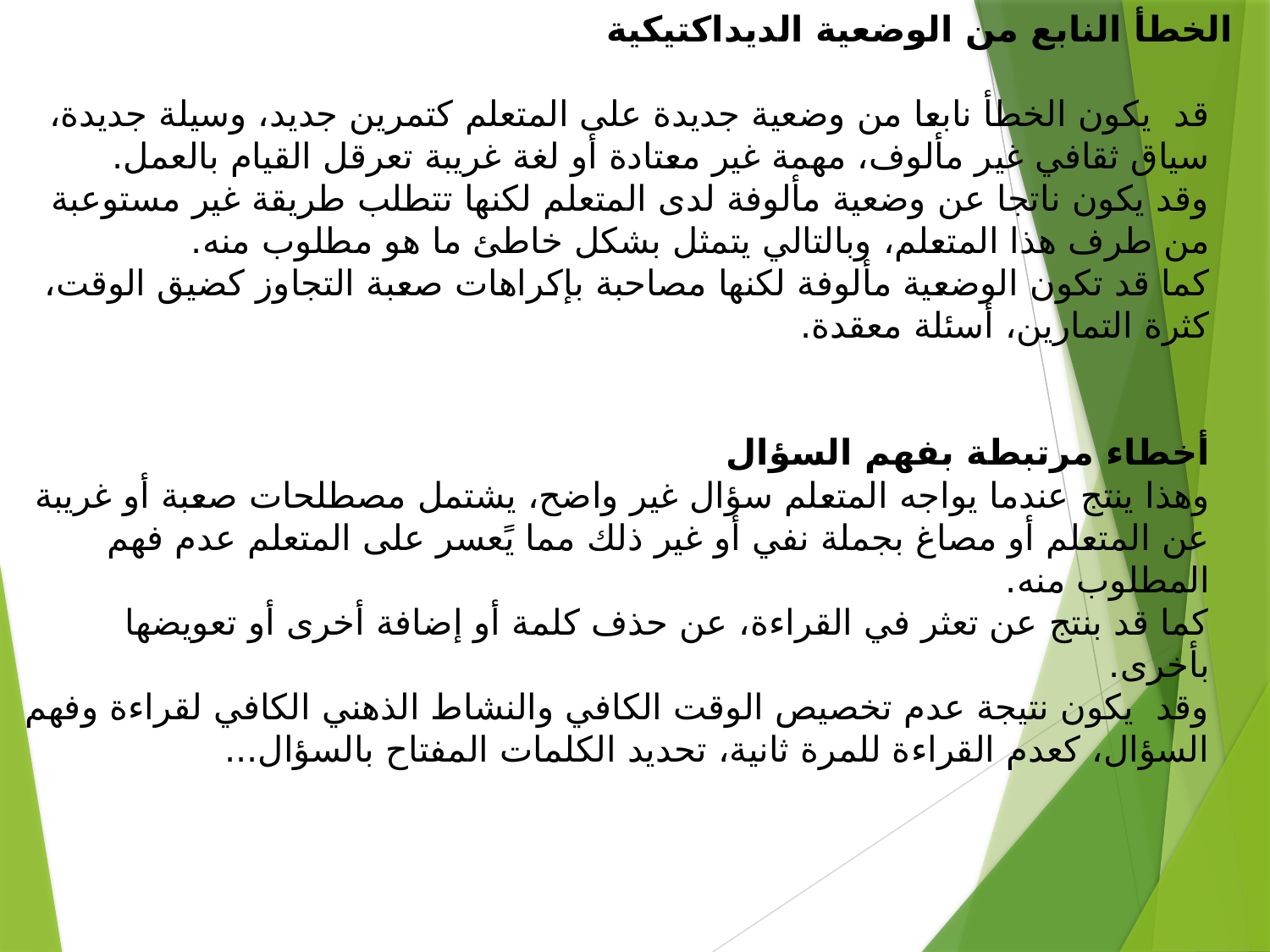

# الخطأ النابع من الوضعية الديداكتيكية قد  يكون الخطأ نابعا من وضعية جديدة على المتعلم كتمرين جديد، وسيلة جديدة، سياق ثقافي غير مألوف، مهمة غير معتادة أو لغة غريبة تعرقل القيام بالعمل. وقد يكون ناتجا عن وضعية مألوفة لدى المتعلم لكنها تتطلب طريقة غير مستوعبة من طرف هذا المتعلم، وبالتالي يتمثل بشكل خاطئ ما هو مطلوب منه. كما قد تكون الوضعية مألوفة لكنها مصاحبة بإكراهات صعبة التجاوز كضيق الوقت، كثرة التمارين، أسئلة معقدة. أخطاء مرتبطة بفهم السؤال وهذا ينتج عندما يواجه المتعلم سؤال غير واضح، يشتمل مصطلحات صعبة أو غريبة عن المتعلم أو مصاغ بجملة نفي أو غير ذلك مما يًعسر على المتعلم عدم فهم المطلوب منه. كما قد بنتج عن تعثر في القراءة، عن حذف كلمة أو إضافة أخرى أو تعويضها بأخرى. وقد  يكون نتيجة عدم تخصيص الوقت الكافي والنشاط الذهني الكافي لقراءة وفهم السؤال، كعدم القراءة للمرة ثانية، تحديد الكلمات المفتاح بالسؤال...